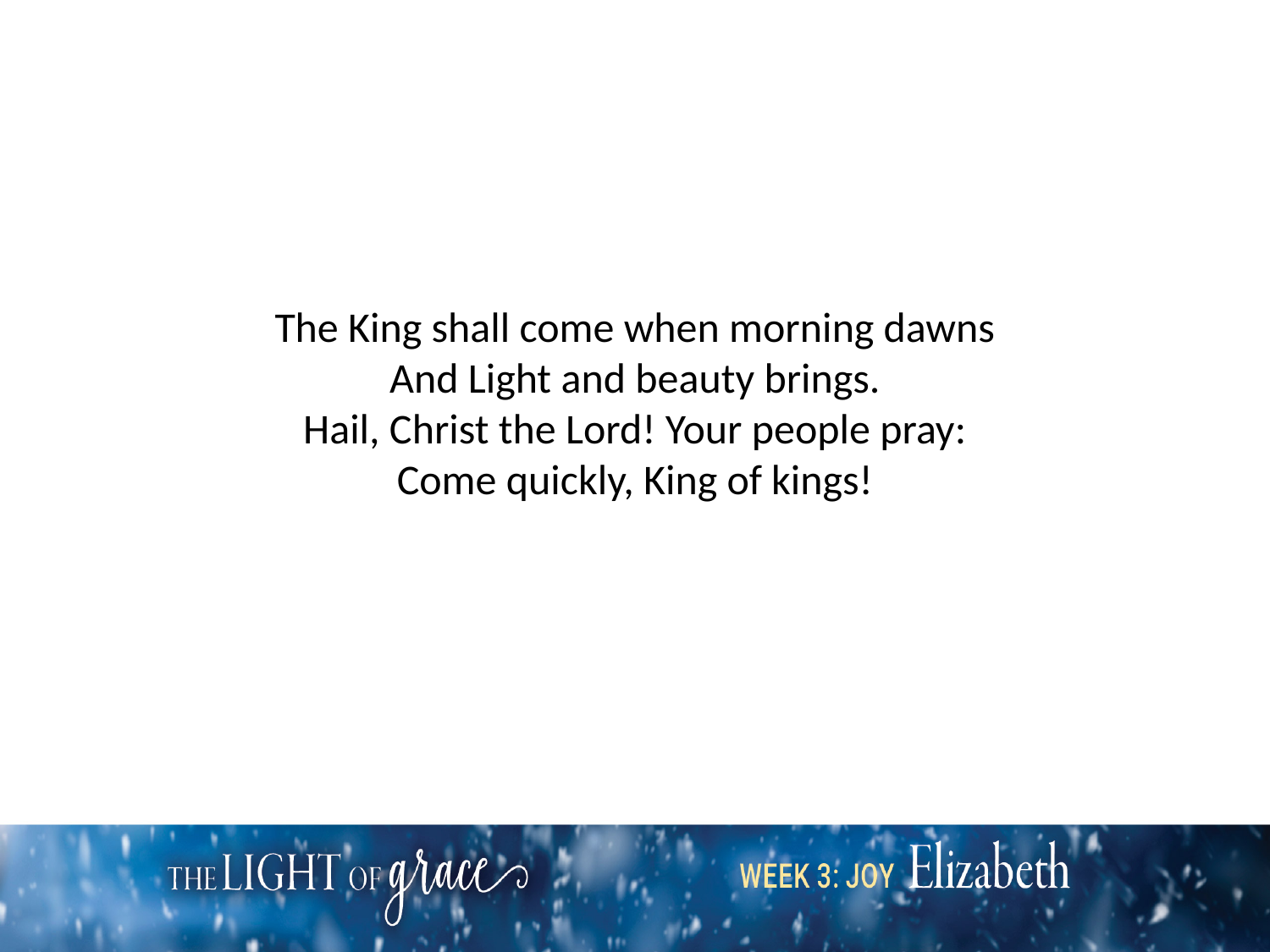

The King shall come when morning dawns
And Light and beauty brings.
Hail, Christ the Lord! Your people pray:
Come quickly, King of kings!